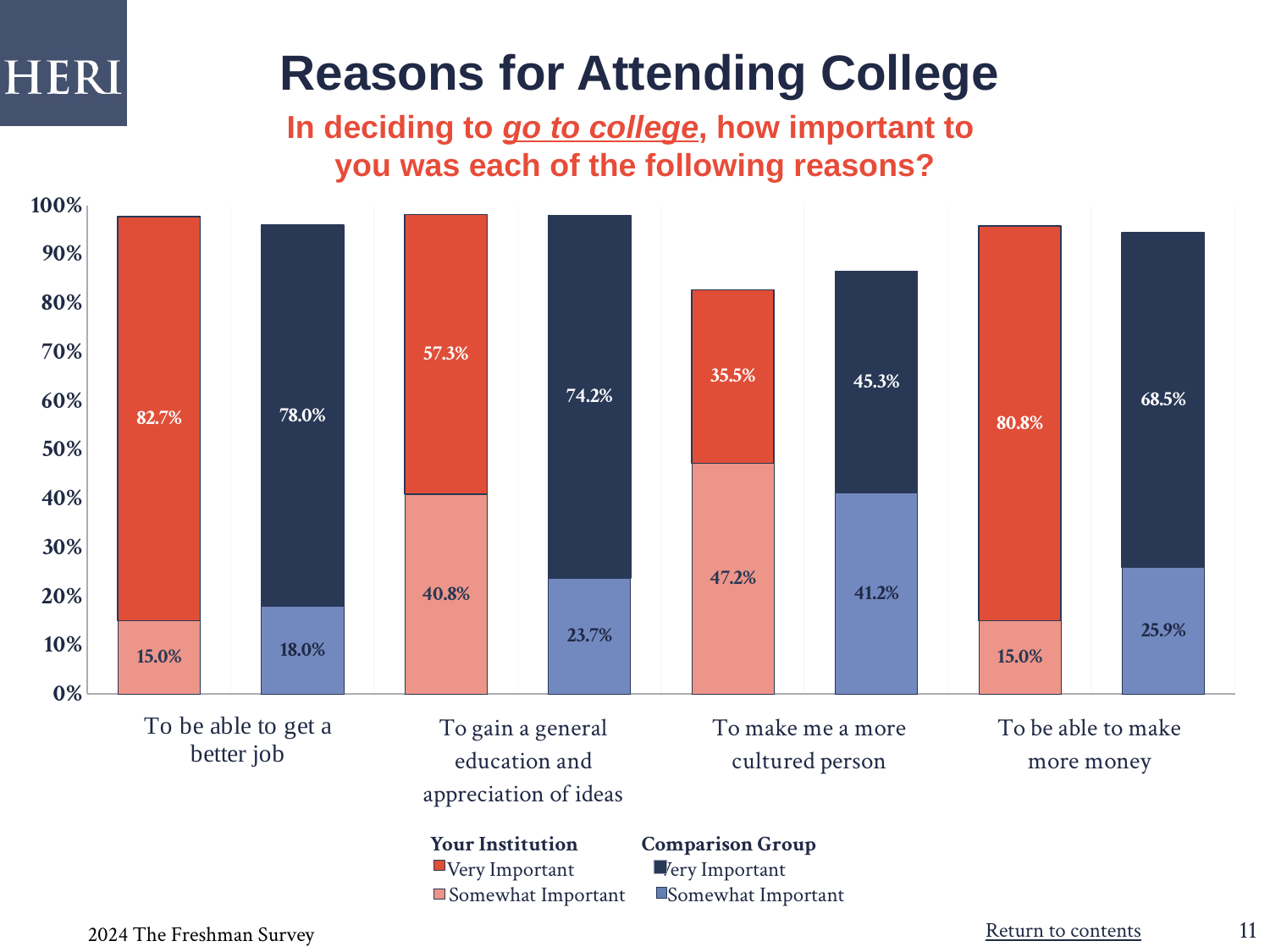

# Reasons for Attending College
In deciding to go to college, how important to
you was each of the following reasons?

### Chart

| Category | Somewhat Important | Very Important |
|---|---|---|
| Your Institution | 0.1495 | 0.8271 |
| Comparison Group | 0.1795 | 0.7801 |
| Your Institution | 0.4085 | 0.5728 |
| Comparison Group | 0.2371 | 0.7424 |
| Your Institution | 0.472 | 0.3551 |
| Comparison Group | 0.4117 | 0.4534 |
| Your Institution | 0.1495 | 0.8084 |
| Comparison Group | 0.2588 | 0.6853 |
 Your Institution               Comparison Group
     Very Important                  Very Important
     Somewhat Important         Somewhat Important

2024 The Freshman Survey

Return to contents
11